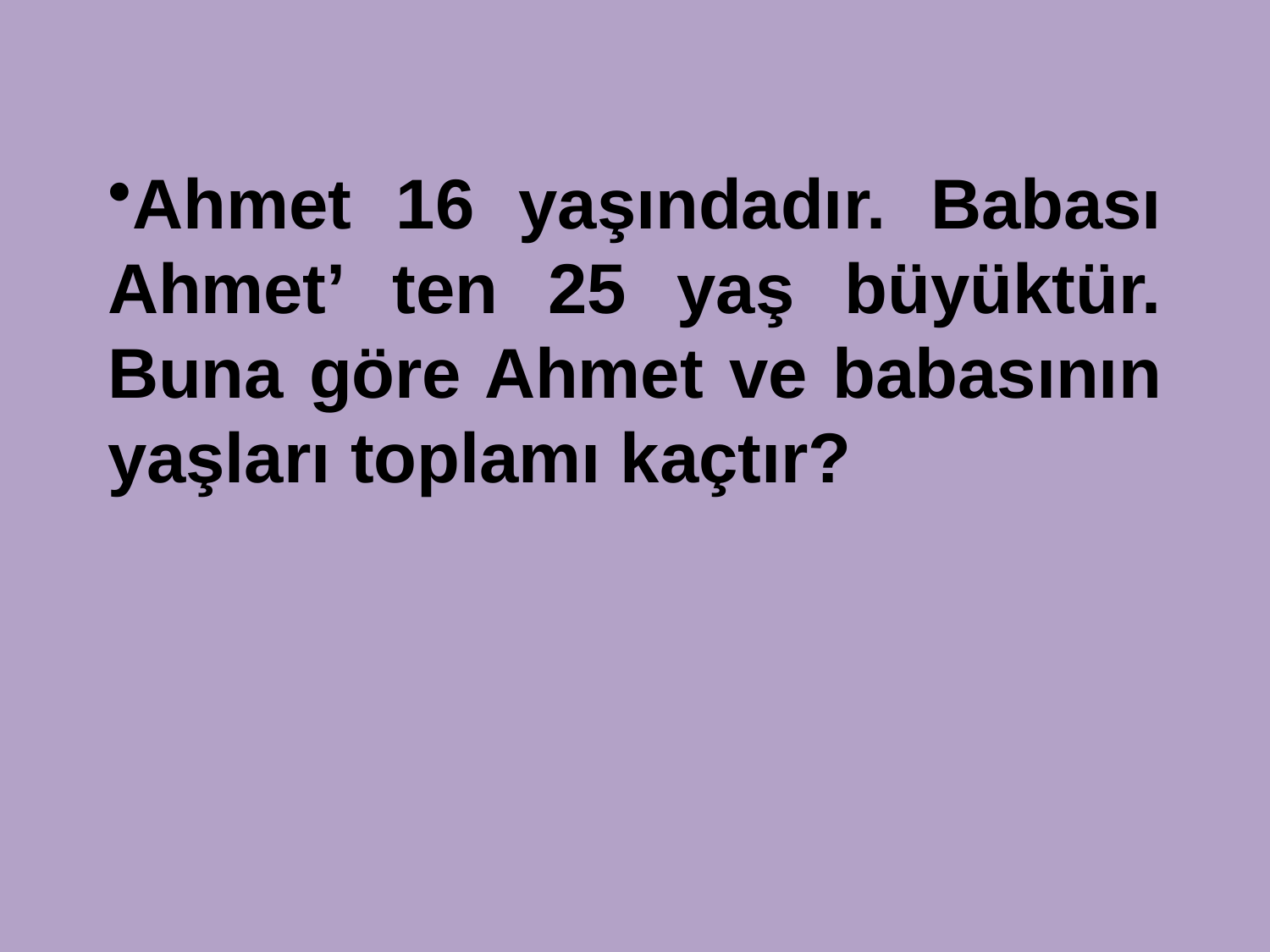

Ahmet 16 yaşındadır. Babası Ahmet’ ten 25 yaş büyüktür. Buna göre Ahmet ve babasının yaşları toplamı kaçtır?